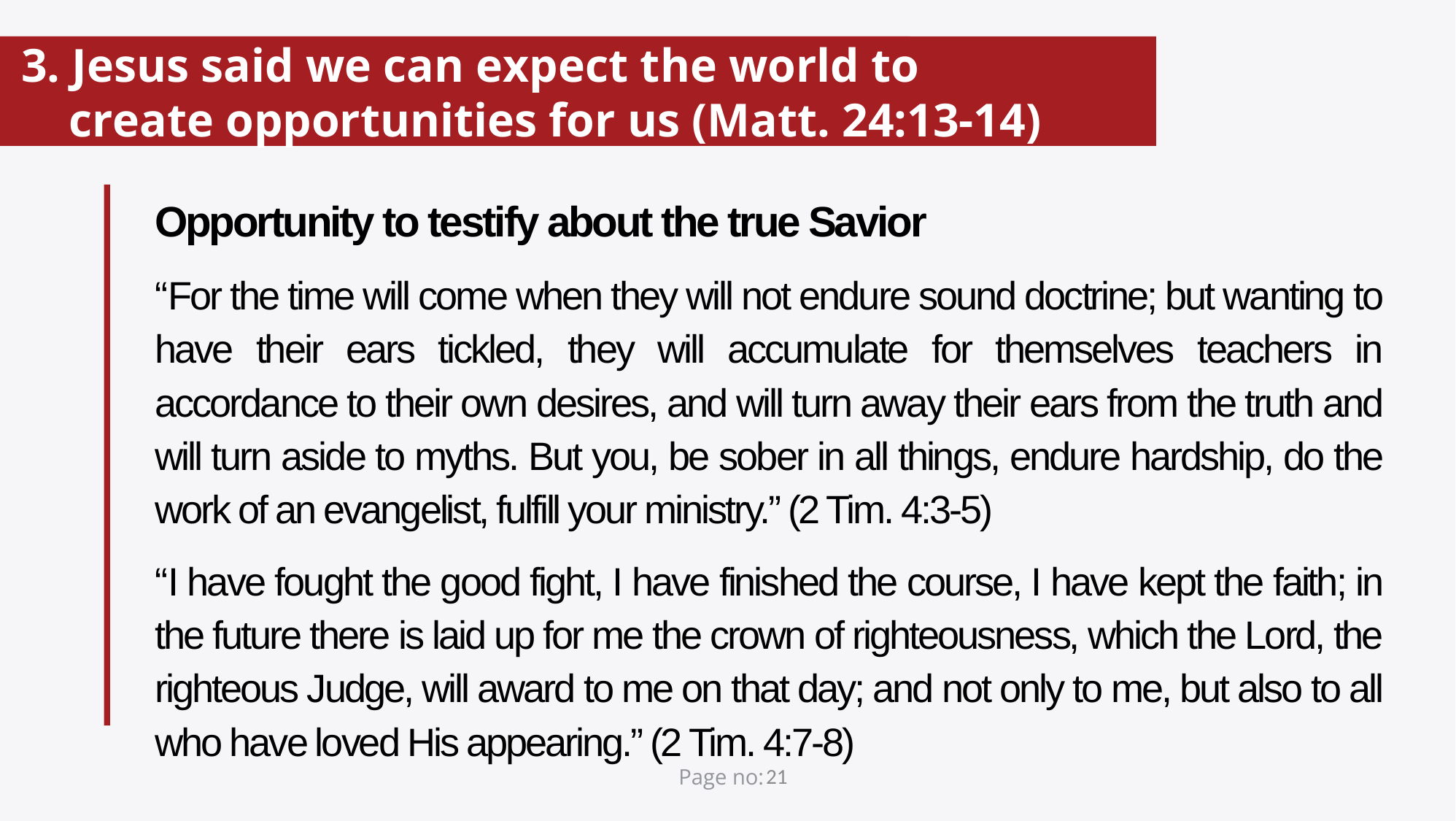

# 3. Jesus said we can expect the world to create opportunities for us (Matt. 24:13-14)
Opportunity to testify about the true Savior
“For the time will come when they will not endure sound doctrine; but wanting to have their ears tickled, they will accumulate for themselves teachers in accordance to their own desires, and will turn away their ears from the truth and will turn aside to myths. But you, be sober in all things, endure hardship, do the work of an evangelist, fulfill your ministry.” (2 Tim. 4:3-5)
“I have fought the good fight, I have finished the course, I have kept the faith; in the future there is laid up for me the crown of righteousness, which the Lord, the righteous Judge, will award to me on that day; and not only to me, but also to all who have loved His appearing.” (2 Tim. 4:7-8)